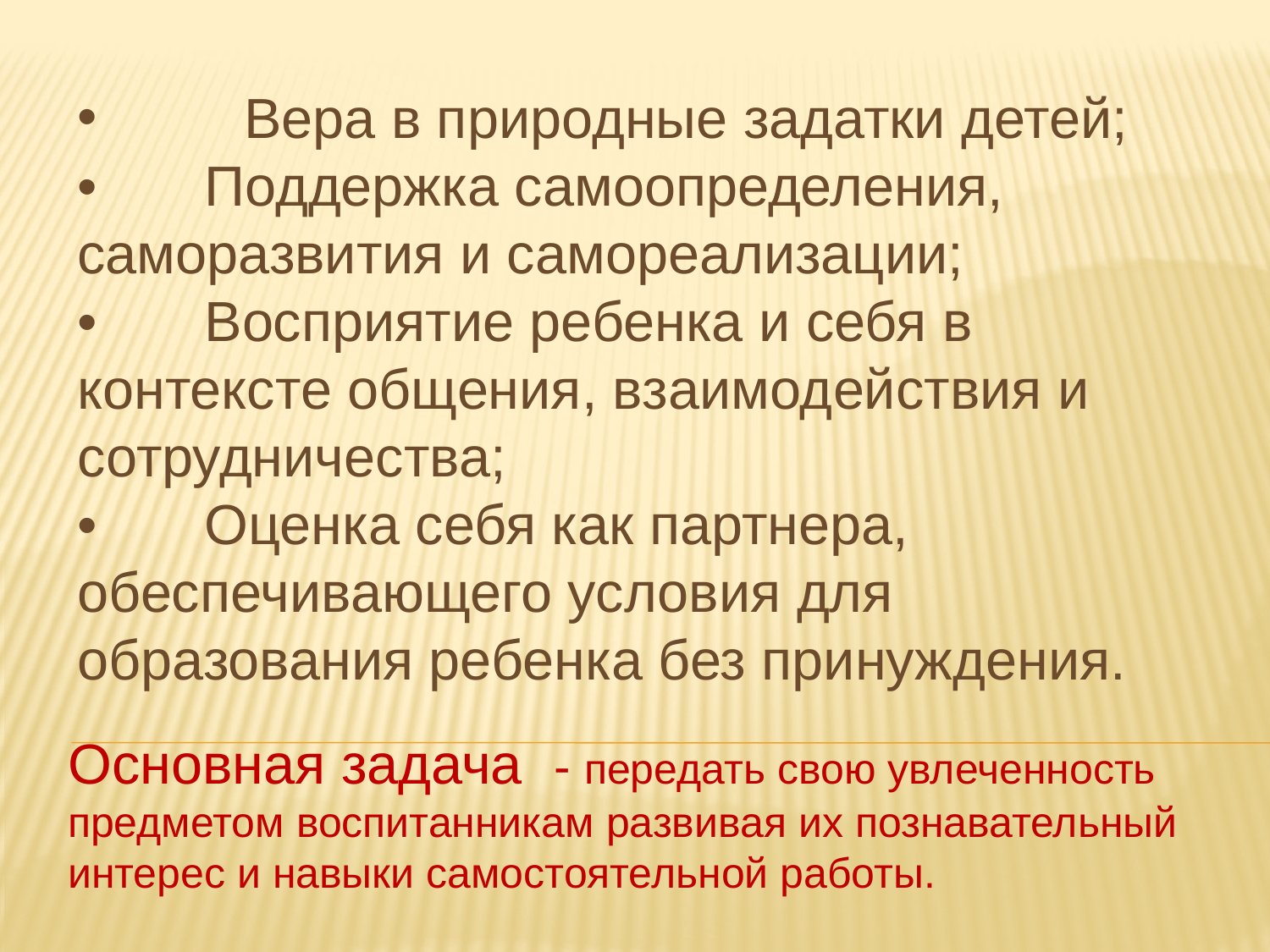

Вера в природные задатки детей;
•	Поддержка самоопределения, саморазвития и самореализации;
•	Восприятие ребенка и себя в контексте общения, взаимодействия и сотрудничества;
•	Оценка себя как партнера, обеспечивающего условия для образования ребенка без принуждения.
#
Основная задача  - передать свою увлеченность предметом воспитанникам развивая их познавательный интерес и навыки самостоятельной работы.